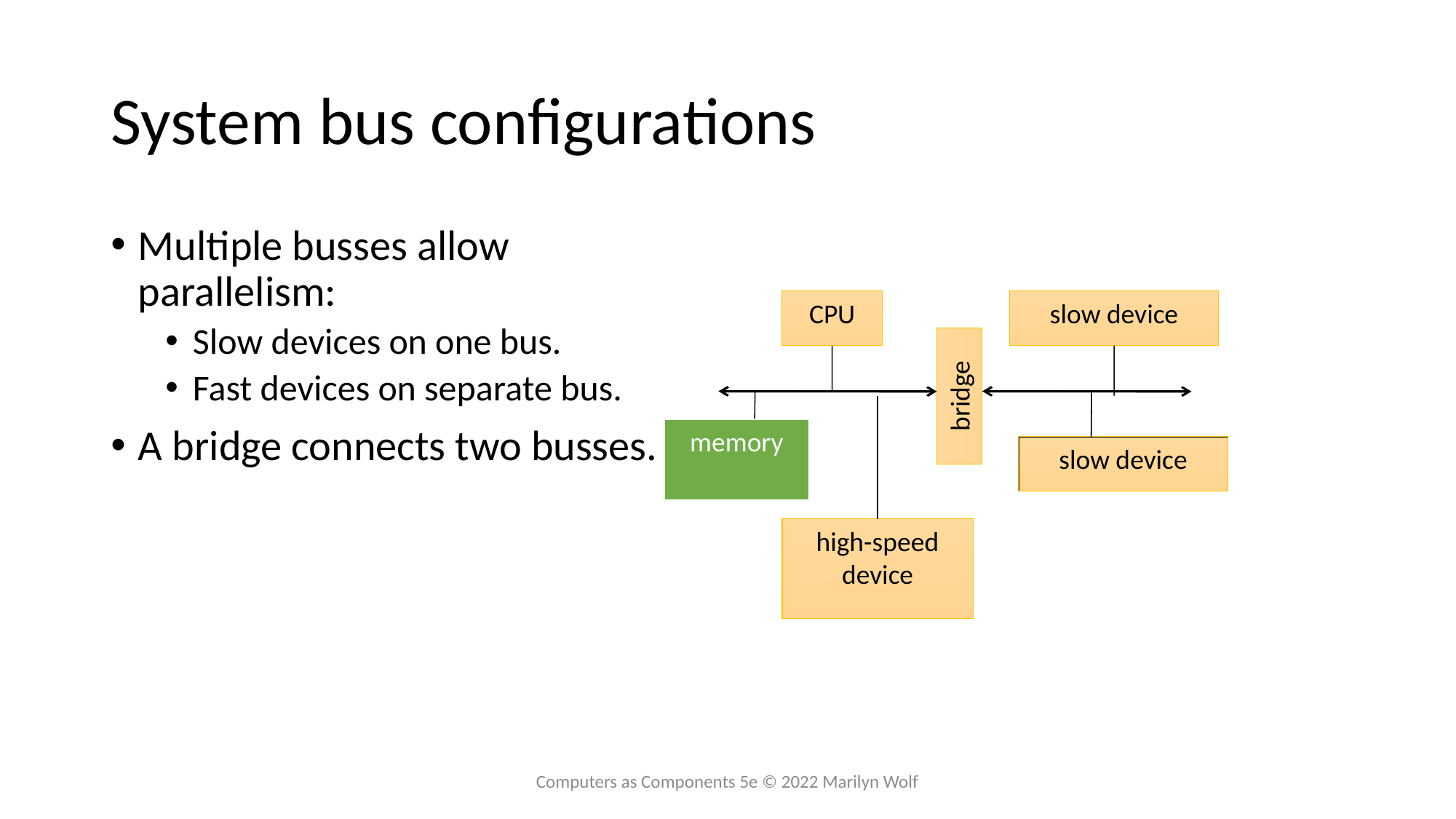

# System bus configurations
Multiple busses allow parallelism:
Slow devices on one bus.
Fast devices on separate bus.
A bridge connects two busses.
CPU
slow device
bridge
memory
slow device
high-speed
device
Computers as Components 5e © 2022 Marilyn Wolf